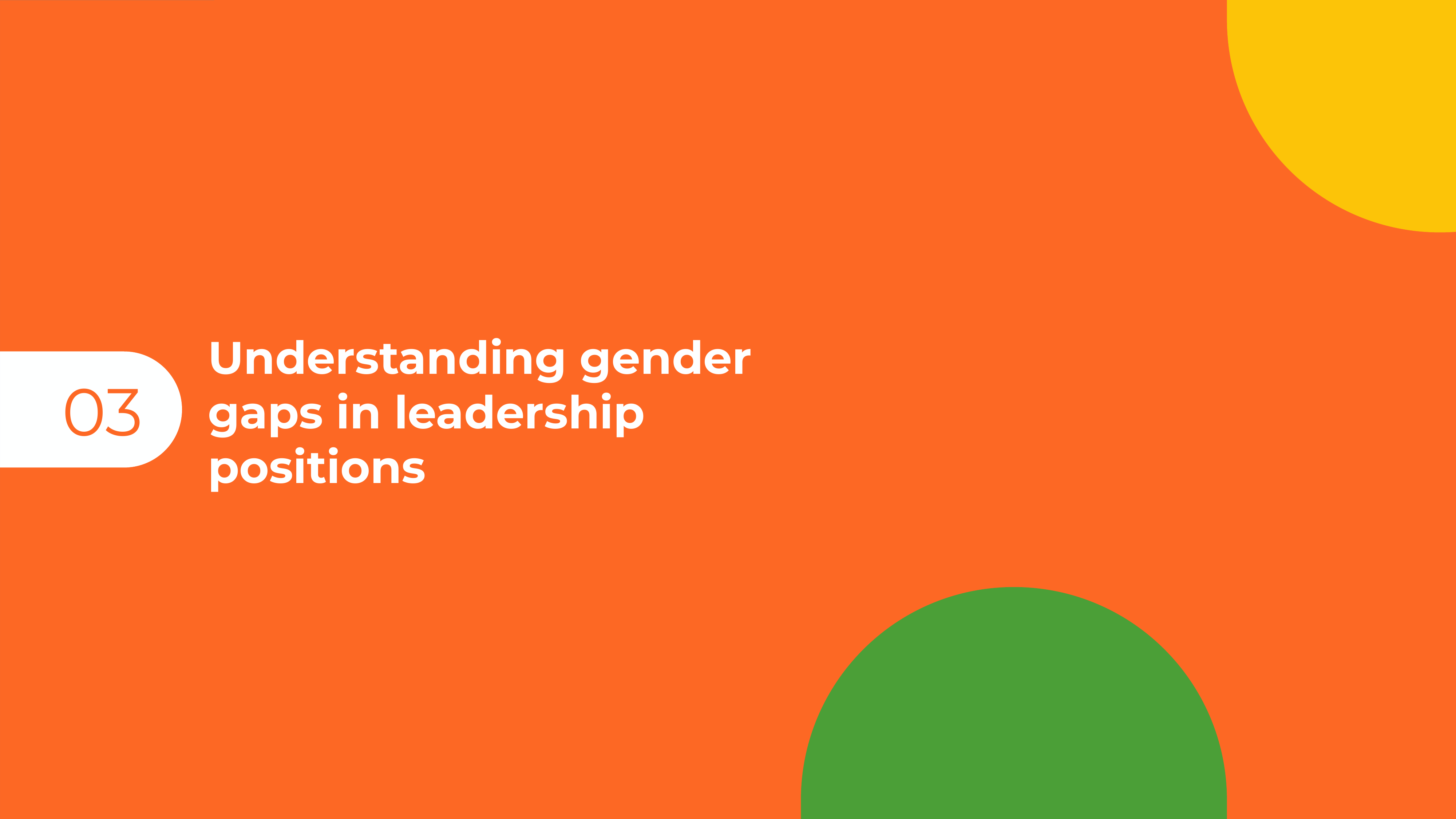

Understanding gender gaps in leadership positions
03